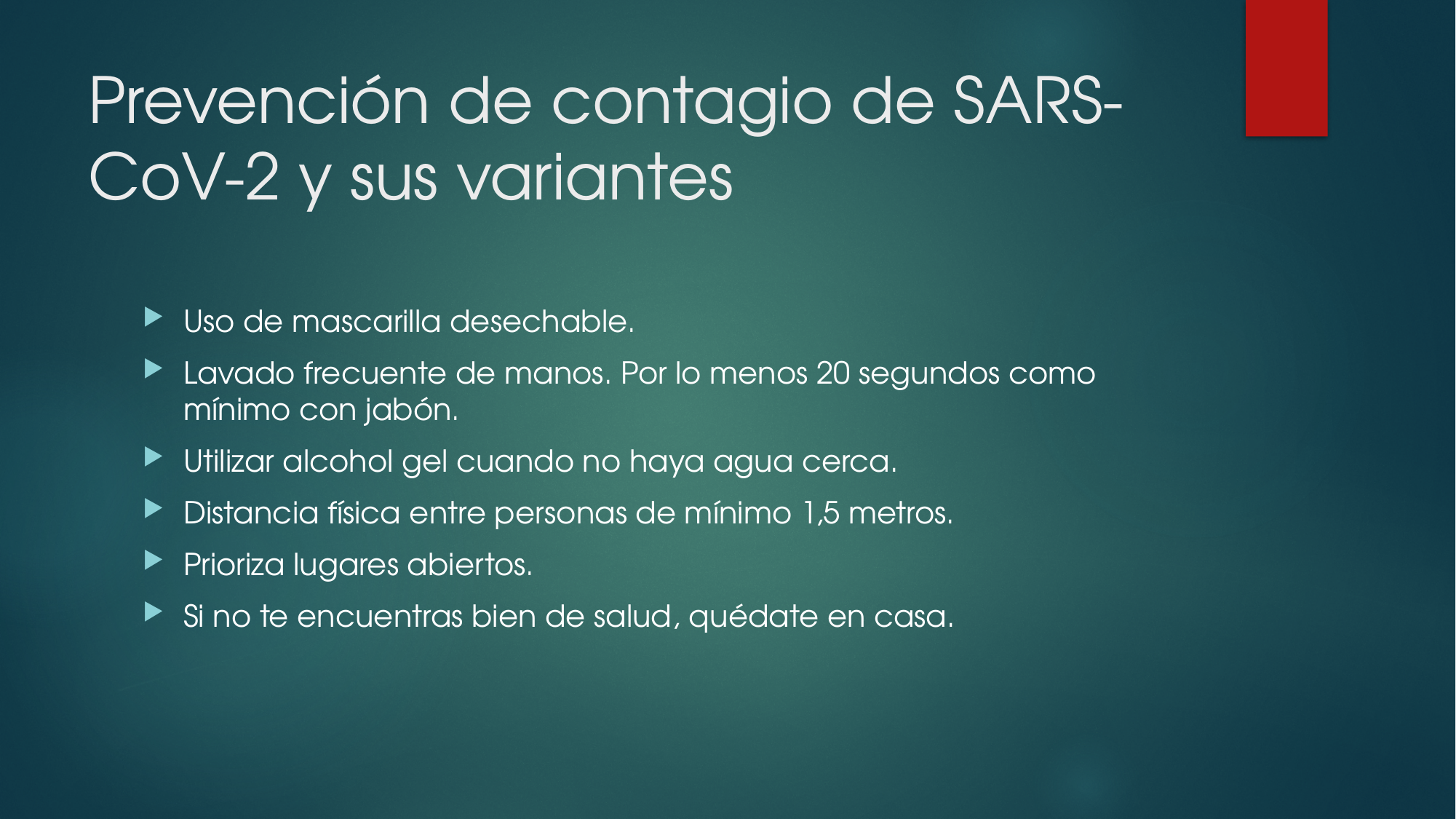

# Prevención de contagio de SARS-CoV-2 y sus variantes

Uso de mascarilla desechable.
Lavado frecuente de manos. Por lo menos 20 segundos como mínimo con jabón.
Utilizar alcohol gel cuando no haya agua cerca.
Distancia física entre personas de mínimo 1,5 metros.
Prioriza lugares abiertos.
Si no te encuentras bien de salud, quédate en casa.